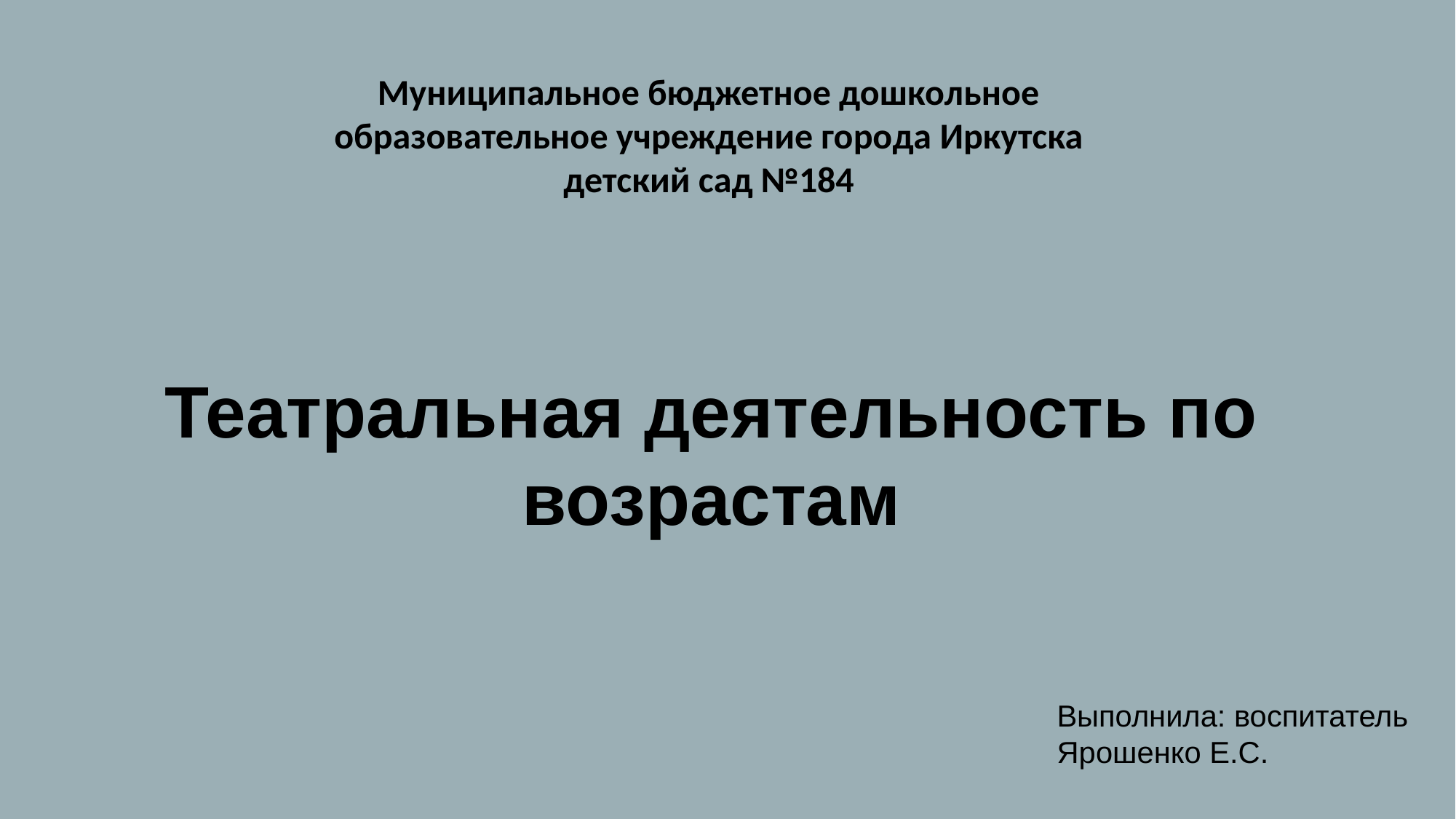

Муниципальное бюджетное дошкольное образовательное учреждение города Иркутска детский сад №184

Театральная деятельность по возрастам
Выполнила: воспитатель Ярошенко Е.С.